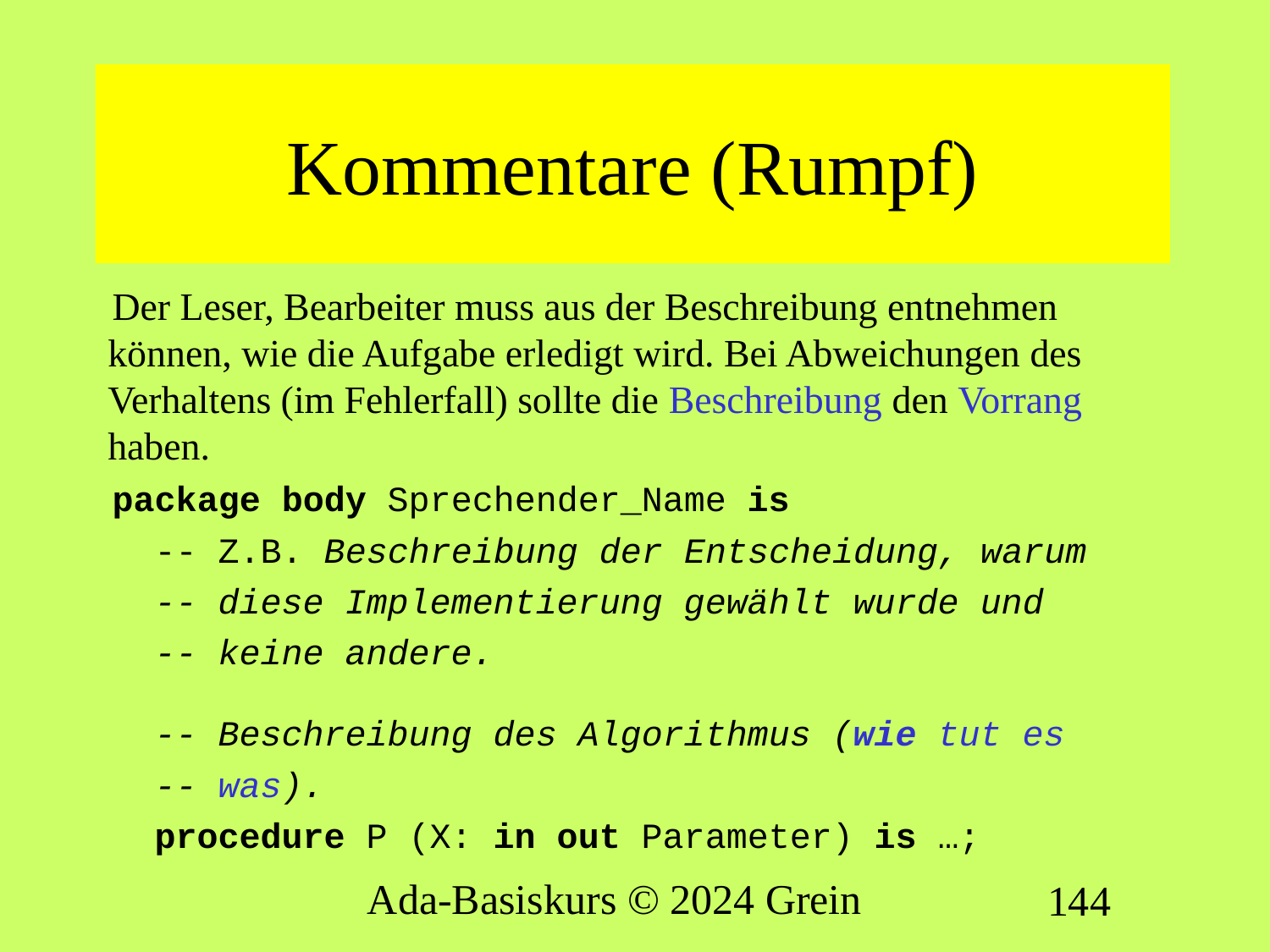

# Kommentare (Rumpf)
Der Leser, Bearbeiter muss aus der Beschreibung entnehmen können, wie die Aufgabe erledigt wird. Bei Abweichungen des Verhaltens (im Fehlerfall) sollte die Beschreibung den Vorrang haben.
package body Sprechender_Name is
  -- Z.B. Beschreibung der Entscheidung, warum
  -- diese Implementierung gewählt wurde und
  -- keine andere.

  -- Beschreibung des Algorithmus (wie tut es
  -- was).
  procedure P (X: in out Parameter) is …;

Ada-Basiskurs © 2024 Grein
144